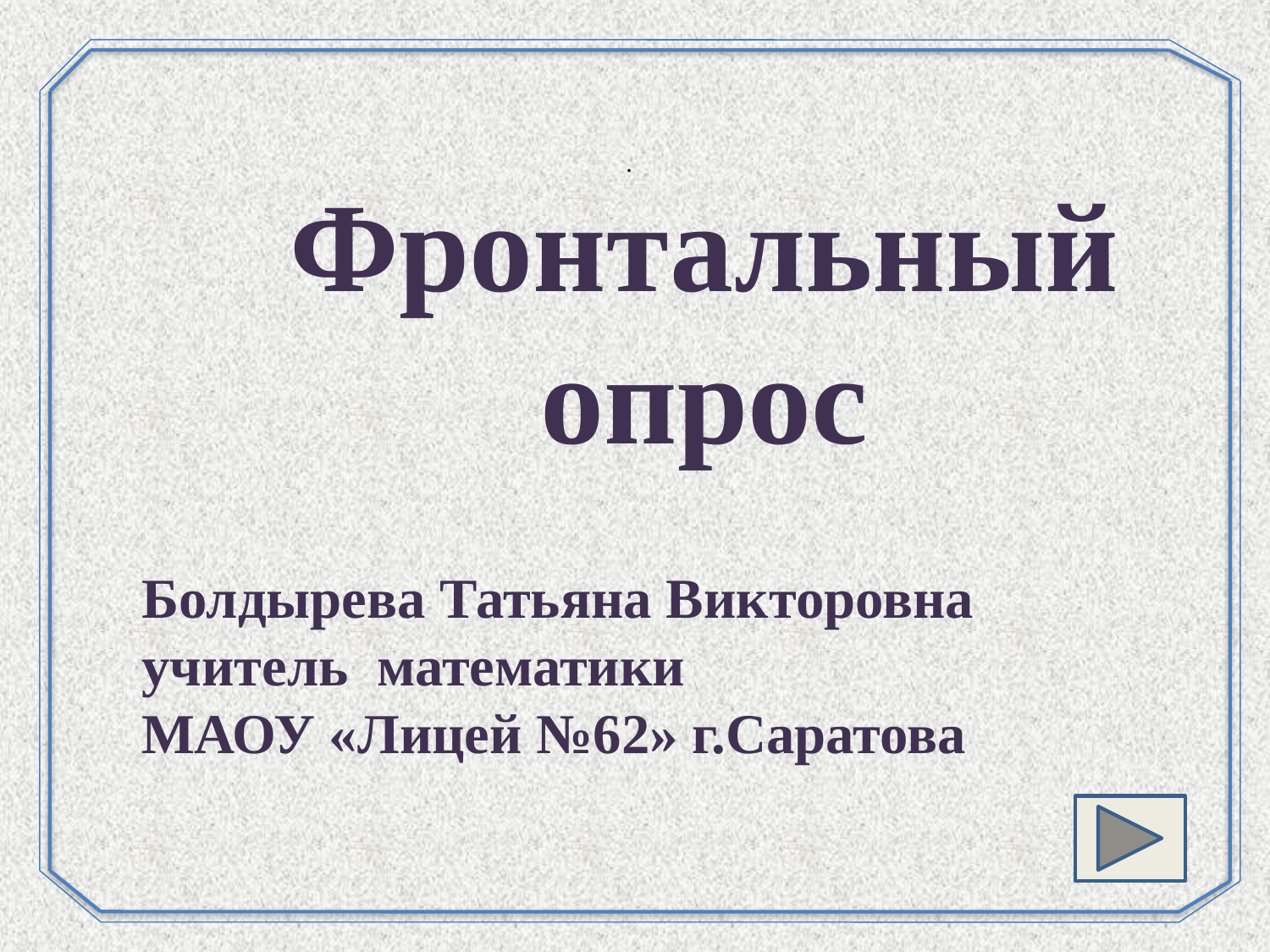

Фронтальный опрос
.
Болдырева Татьяна Викторовна
учитель  математики
МАОУ «Лицей №62» г.Саратова